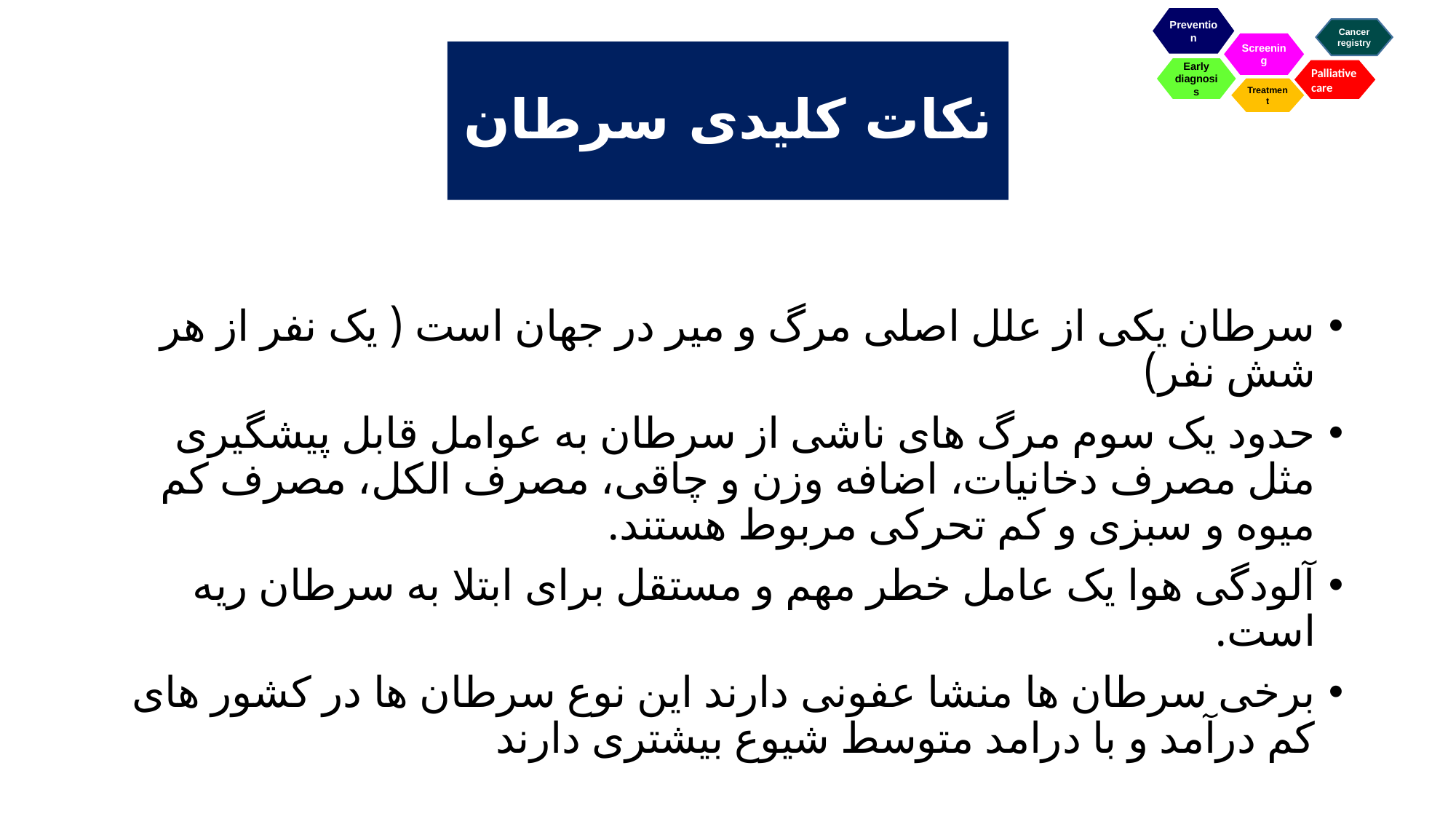

Prevention
Cancer registry
Screening
# نکات کلیدی سرطان
Early diagnosis
Palliative care
Treatment
سرطان یکی از علل اصلی مرگ و میر در جهان است ( یک نفر از هر شش نفر)
حدود یک سوم مرگ های ناشی از سرطان به عوامل قابل پیشگیری مثل مصرف دخانیات، اضافه وزن و چاقی، مصرف الکل، مصرف کم میوه و سبزی و کم تحرکی مربوط هستند.
آلودگی هوا یک عامل خطر مهم و مستقل برای ابتلا به سرطان ریه است.
برخی سرطان ها منشا عفونی دارند این نوع سرطان ها در کشور های کم درآمد و با درامد متوسط شیوع بیشتری دارند